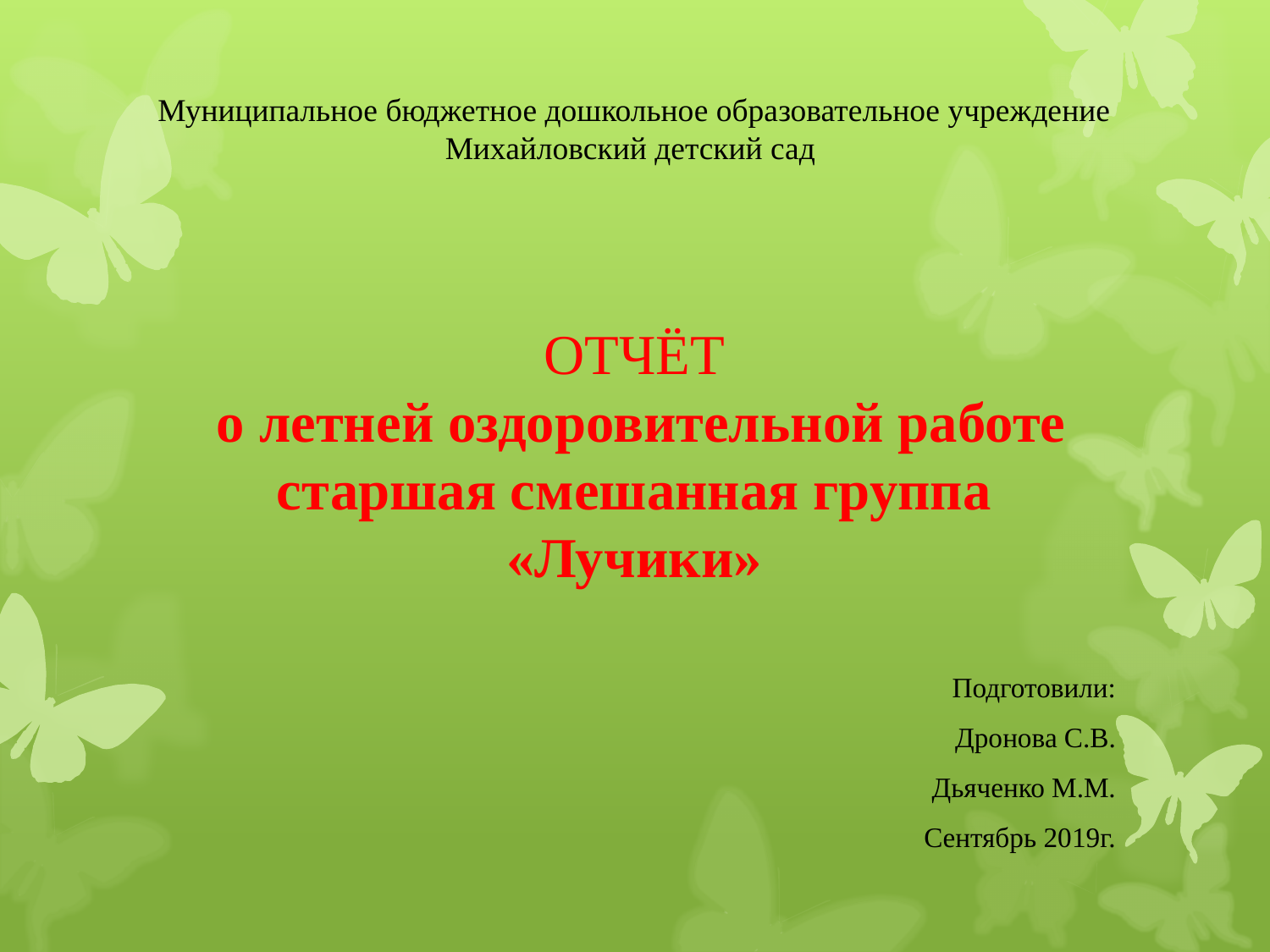

# Муниципальное бюджетное дошкольное образовательное учреждение Михайловский детский сад    ОТЧЁТ о летней оздоровительной работе старшая смешанная группа «Лучики»
 Подготовили:
                                                                                                        Дронова С.В.
Дьяченко М.М.
Сентябрь 2019г.